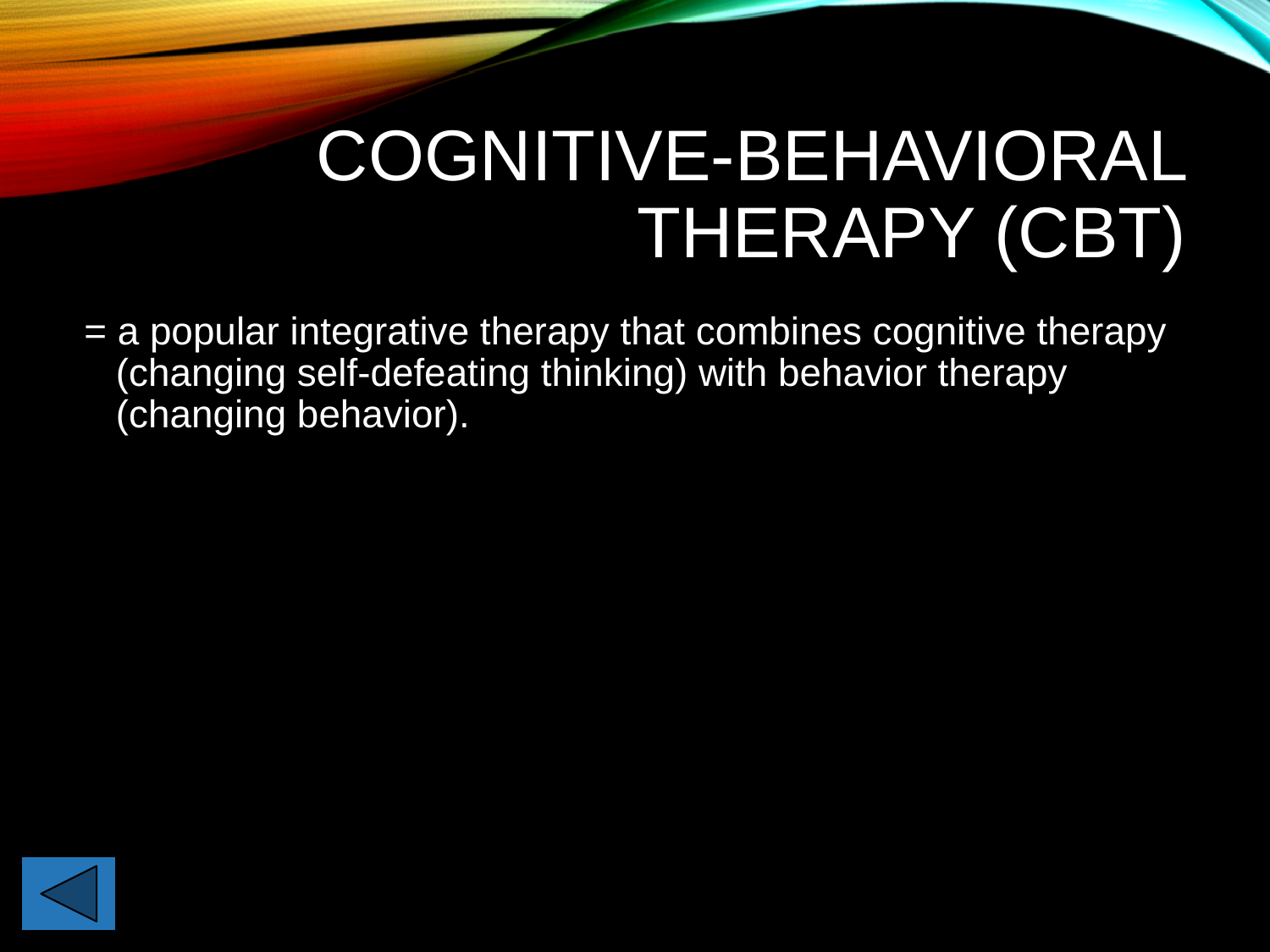

# Cognitive-Behavioral Therapy (CBT)
= a popular integrative therapy that combines cognitive therapy (changing self-defeating thinking) with behavior therapy (changing behavior).